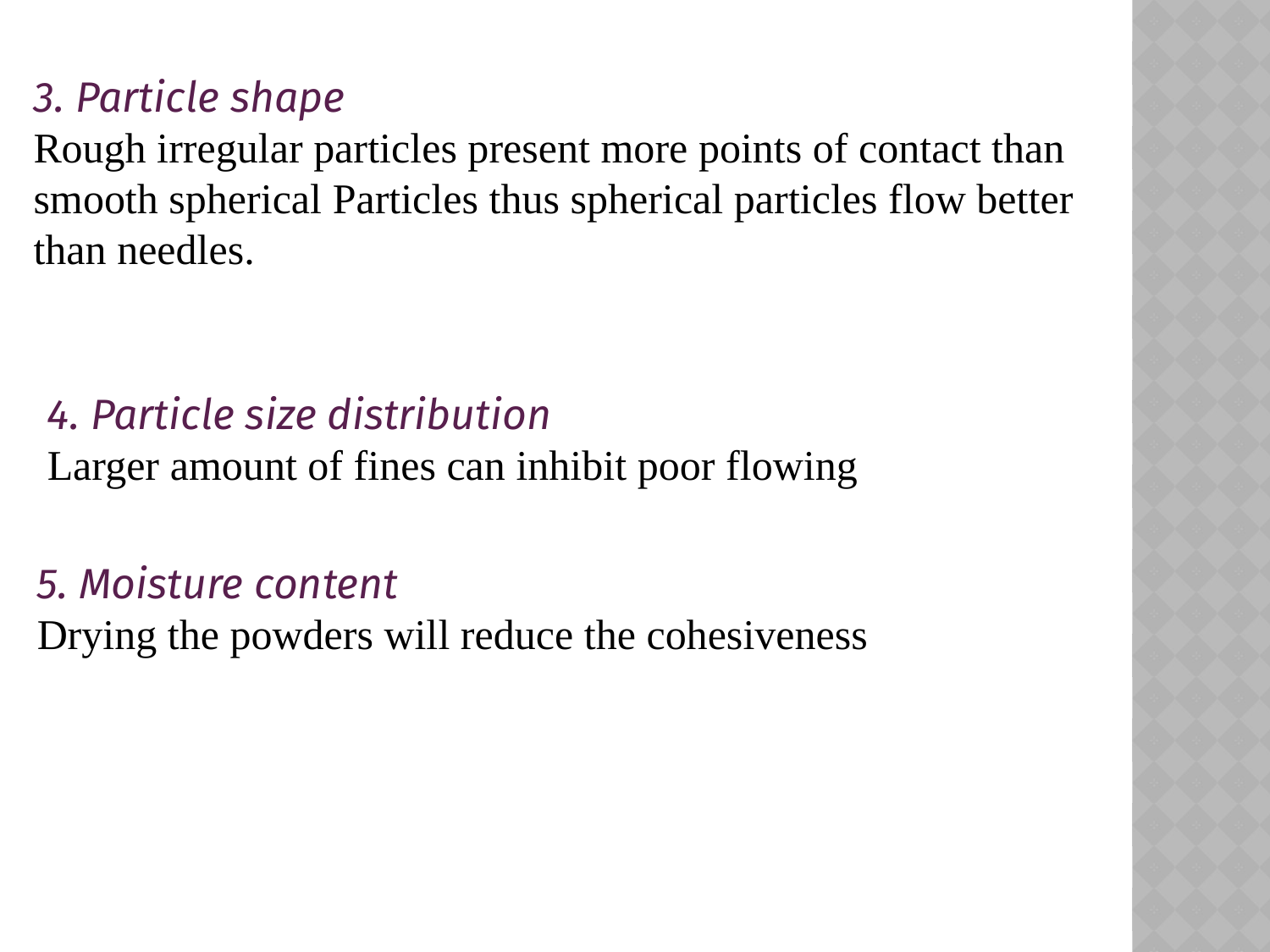

3. Particle shape
Rough irregular particles present more points of contact than smooth spherical Particles thus spherical particles flow better than needles.
4. Particle size distribution
Larger amount of fines can inhibit poor flowing
5. Moisture content
Drying the powders will reduce the cohesiveness